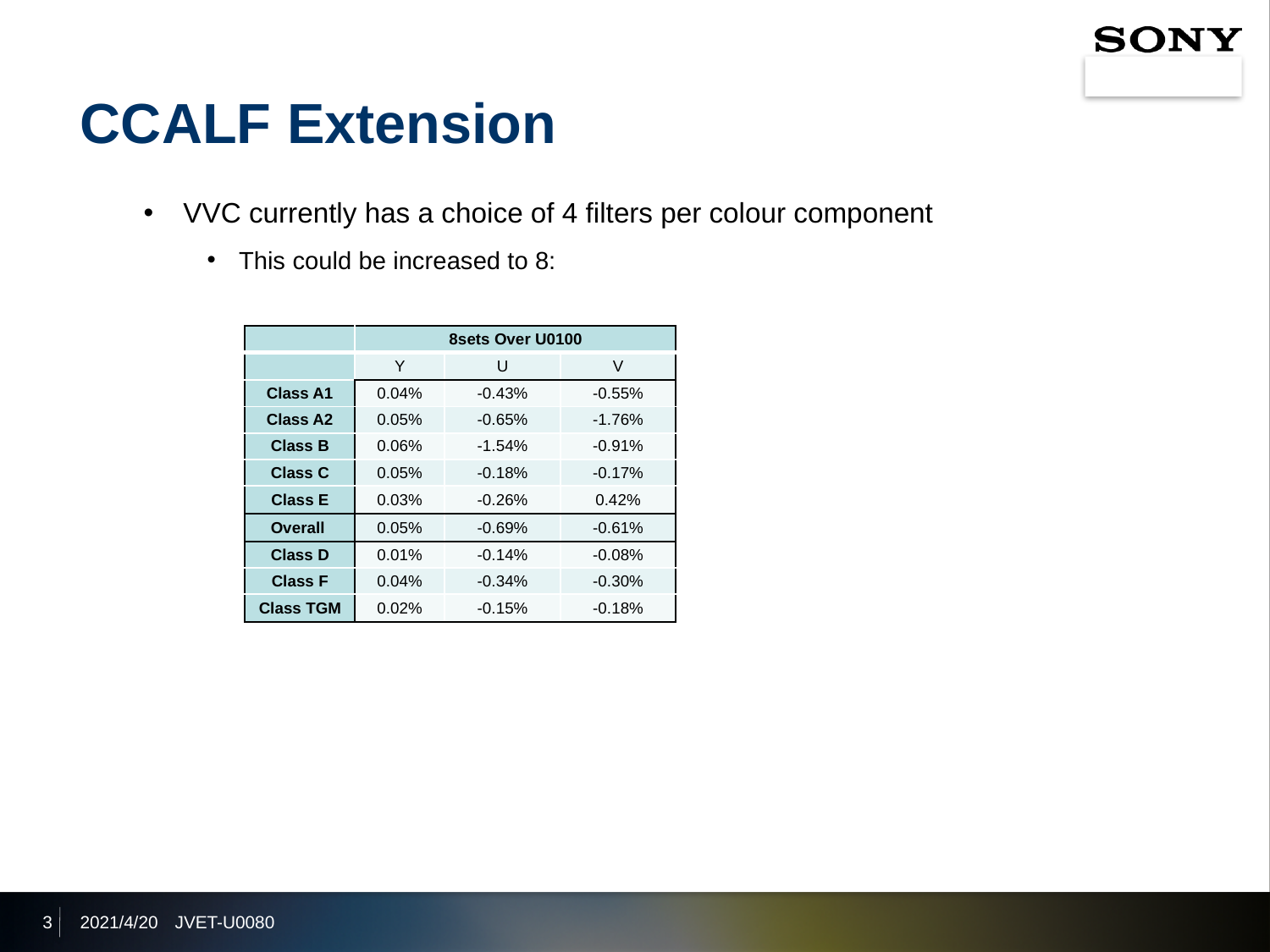

# CCALF Extension

VVC currently has a choice of 4 filters per colour component
This could be increased to 8:

|  | 8sets Over U0100 |  |  |
| --- | --- | --- | --- |
|  | Y | U | V |
| Class A1 | 0.04% | -0.43% | -0.55% |
| Class A2 | 0.05% | -0.65% | -1.76% |
| Class B | 0.06% | -1.54% | -0.91% |
| Class C | 0.05% | -0.18% | -0.17% |
| Class E | 0.03% | -0.26% | 0.42% |
| Overall | 0.05% | -0.69% | -0.61% |
| Class D | 0.01% | -0.14% | -0.08% |
| Class F | 0.04% | -0.34% | -0.30% |
| Class TGM | 0.02% | -0.15% | -0.18% |
3
2021/4/20
JVET-U0080